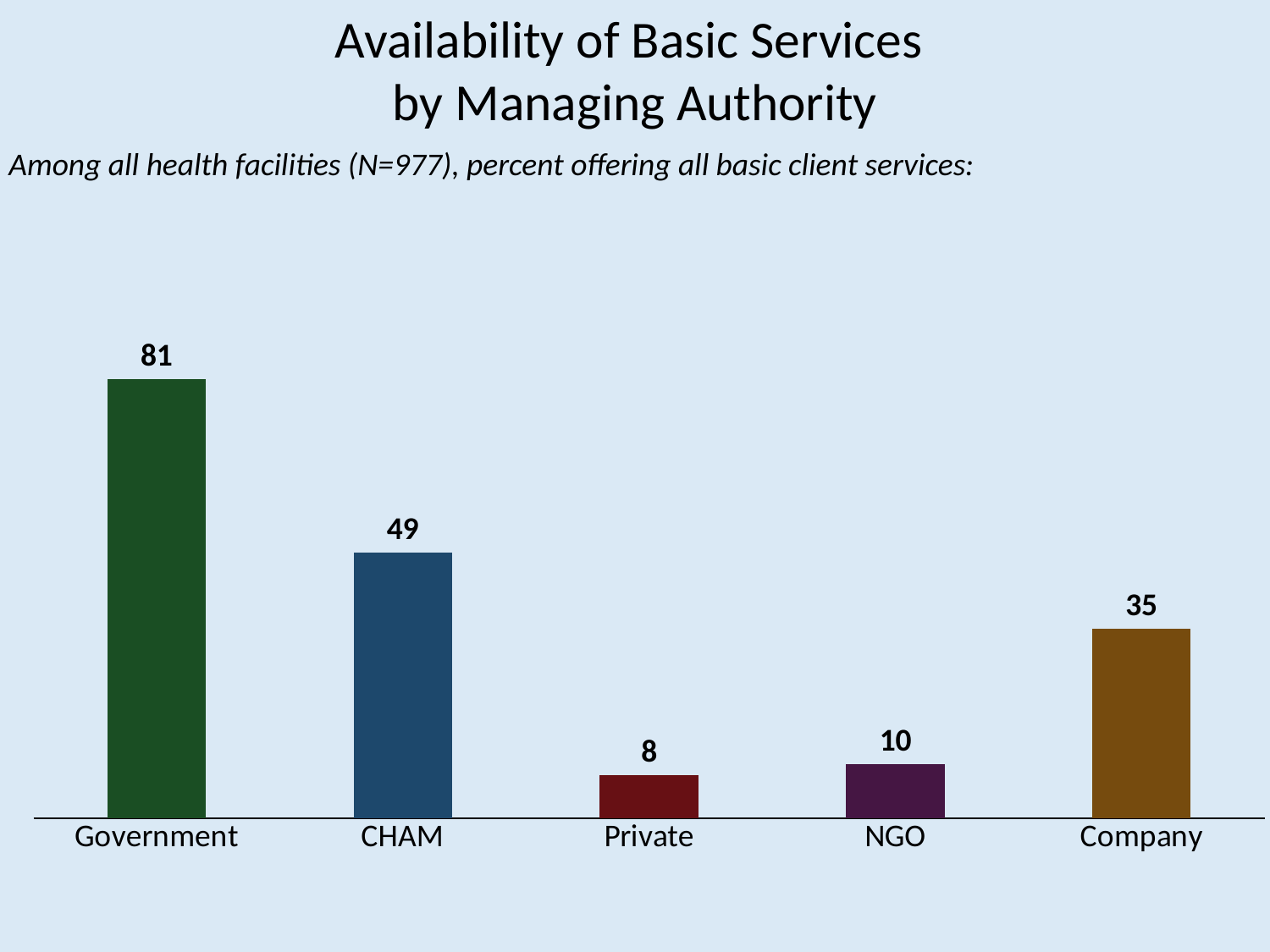

Availability of Basic Services
by Managing Authority
Among all health facilities (N=977), percent offering all basic client services:

### Chart

| Category | all basic client services |
|---|---|
| Government | 81.0 |
| CHAM | 49.0 |
| Private | 8.0 |
| NGO | 10.0 |
| Company | 35.0 |